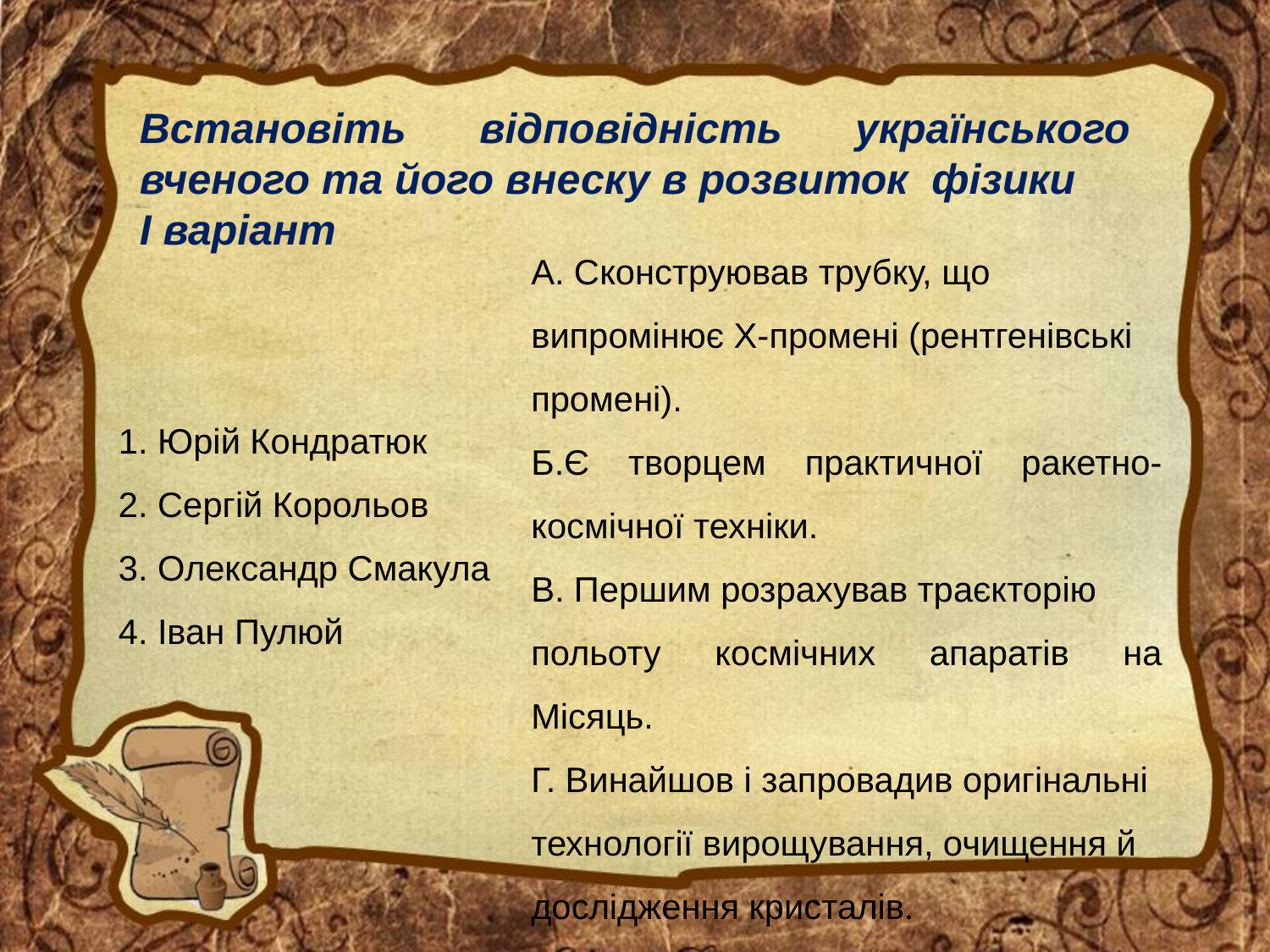

Встановіть відповідність українського вченого та його внеску в розвиток  фізики
І варіант
А. Сконструював трубку, що
випромінює Х-промені (рентгенівські
промені).
Б.Є творцем практичної ракетно-космічної техніки.
В. Першим розрахував траєкторію
польоту космічних апаратів на Місяць.
Г. Винайшов і запровадив оригінальні
технології вирощування, очищення й
дослідження кристалів.
1. Юрій Кондратюк
2. Сергій Корольов
3. Олександр Смакула
4. Іван Пулюй